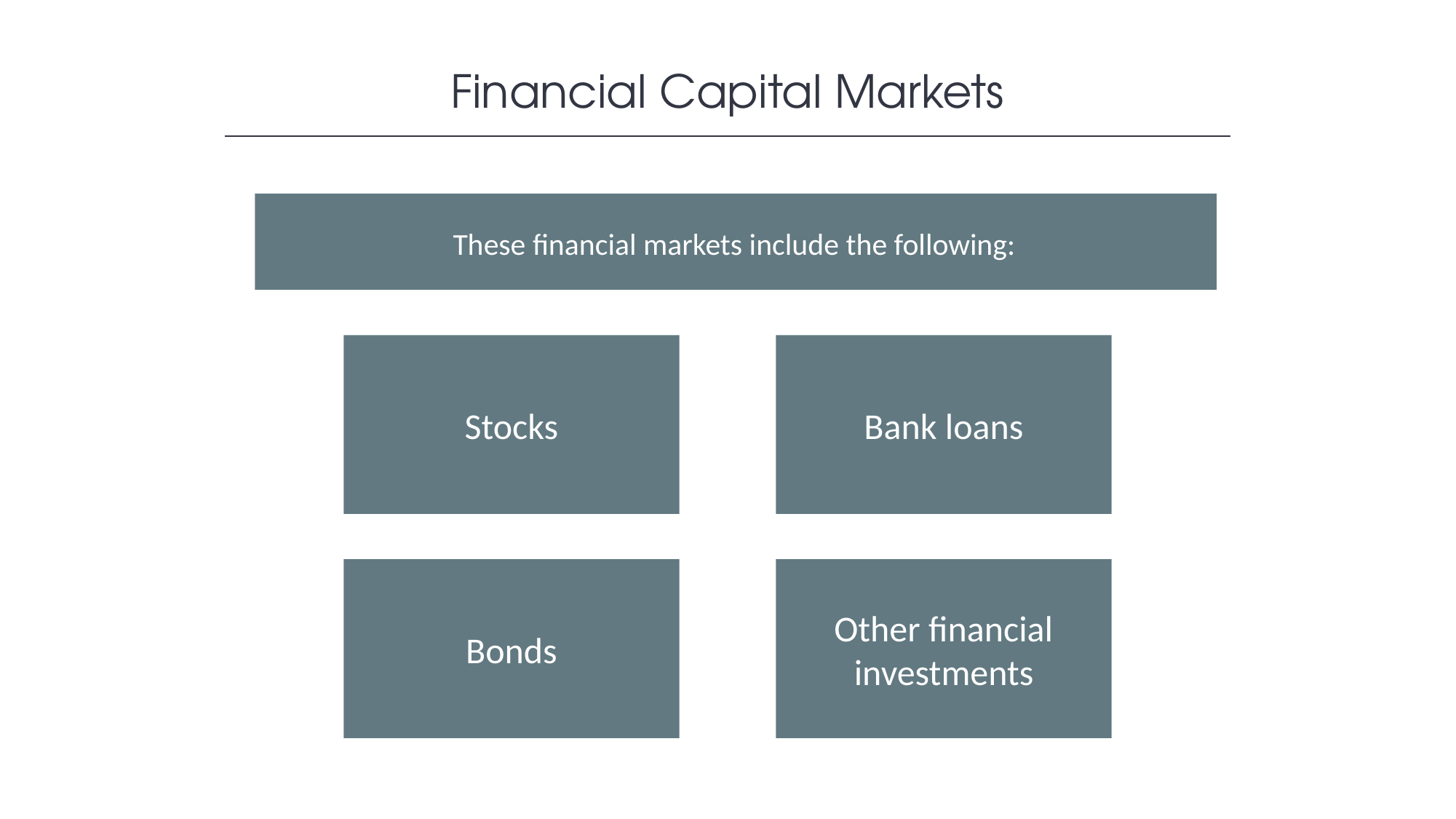

Financial Capital Markets

These financial markets include the following:
Stocks
Bank loans
Bonds
Other financial investments